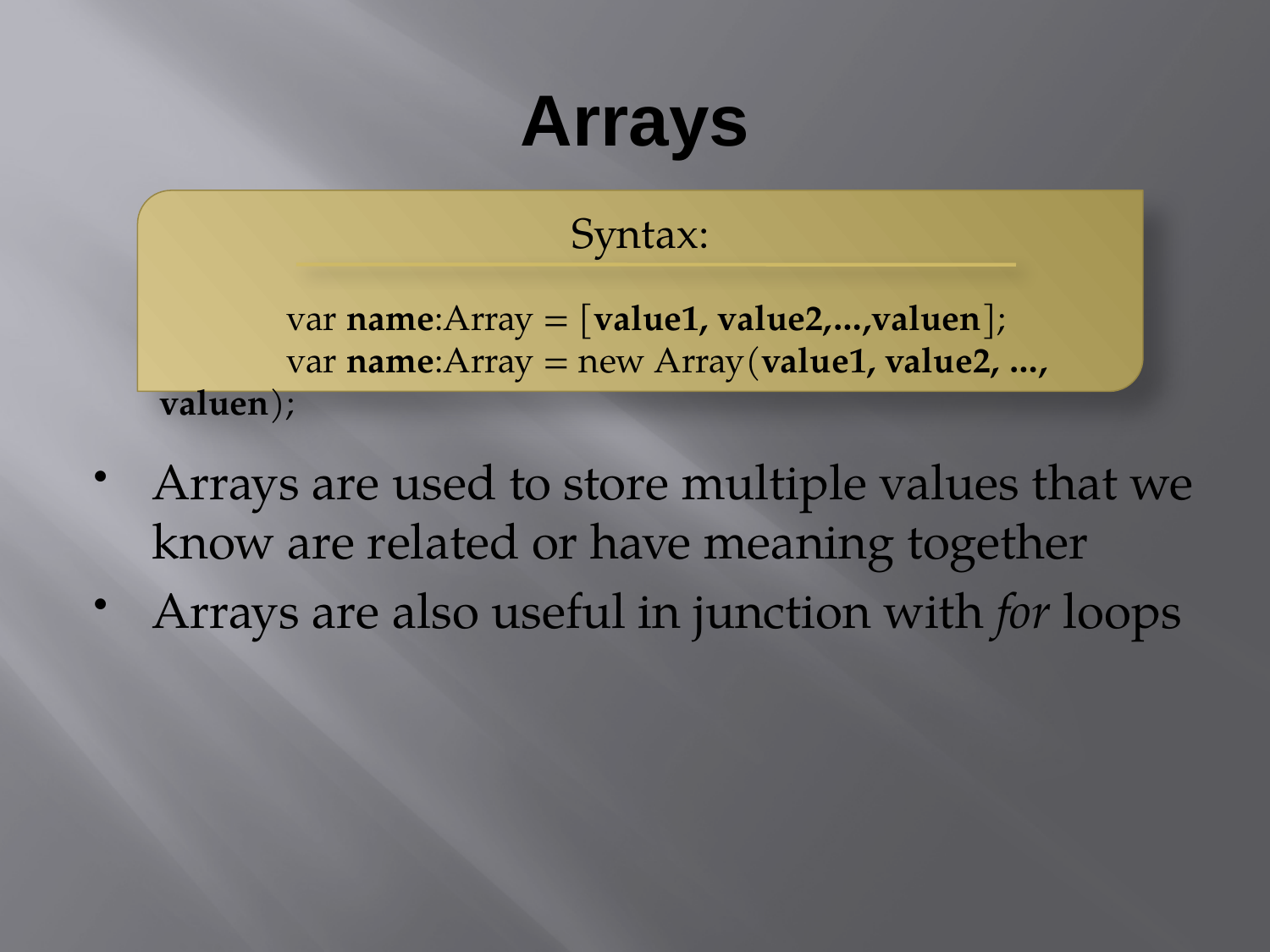

# Arrays
Syntax:

	var name:Array = [value1, value2,…,valuen];
	var name:Array = new Array(value1, value2, …, valuen);
Arrays are used to store multiple values that we know are related or have meaning together
Arrays are also useful in junction with for loops